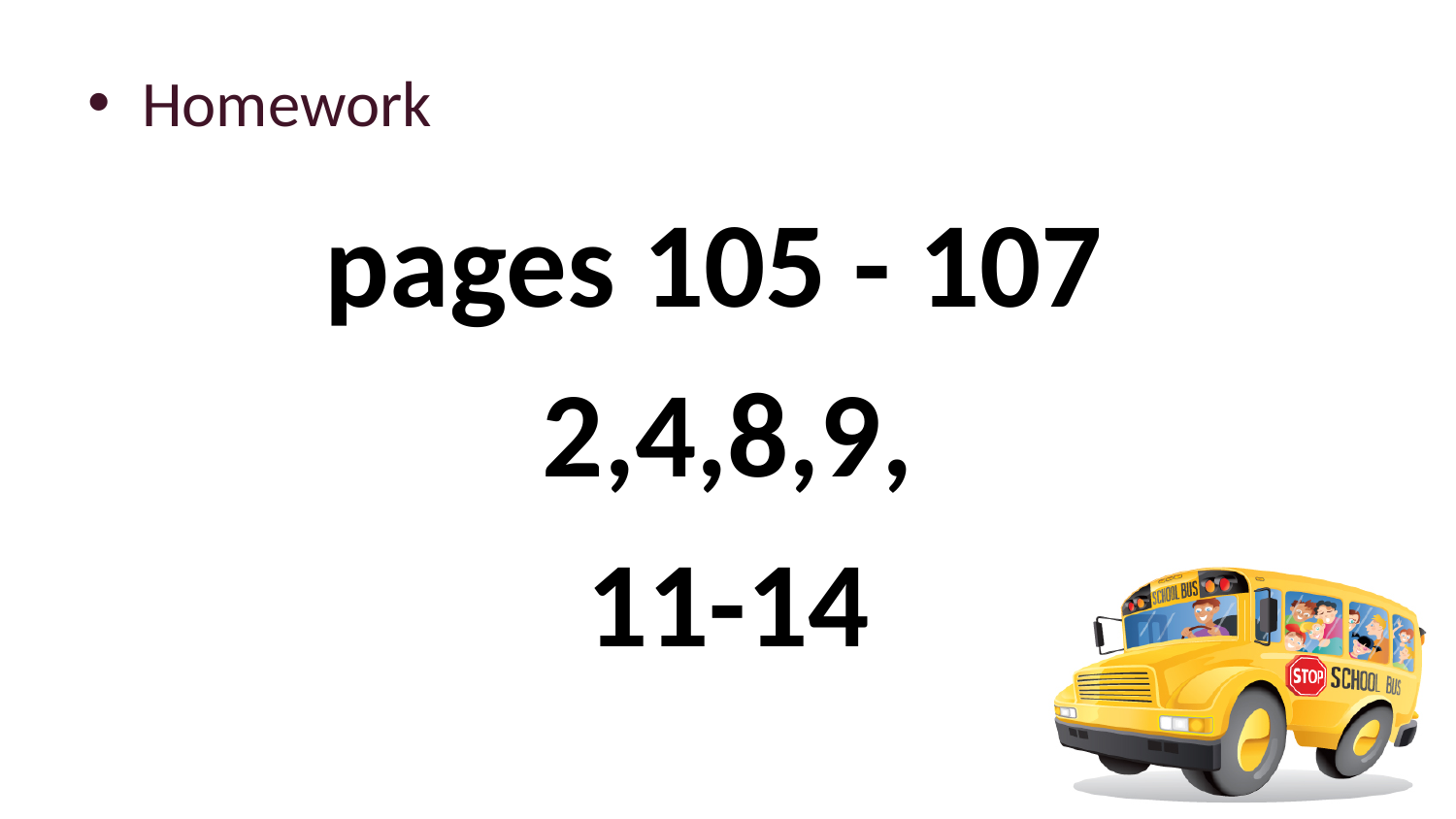

Homework
pages 105 - 107
2,4,8,9,
11-14